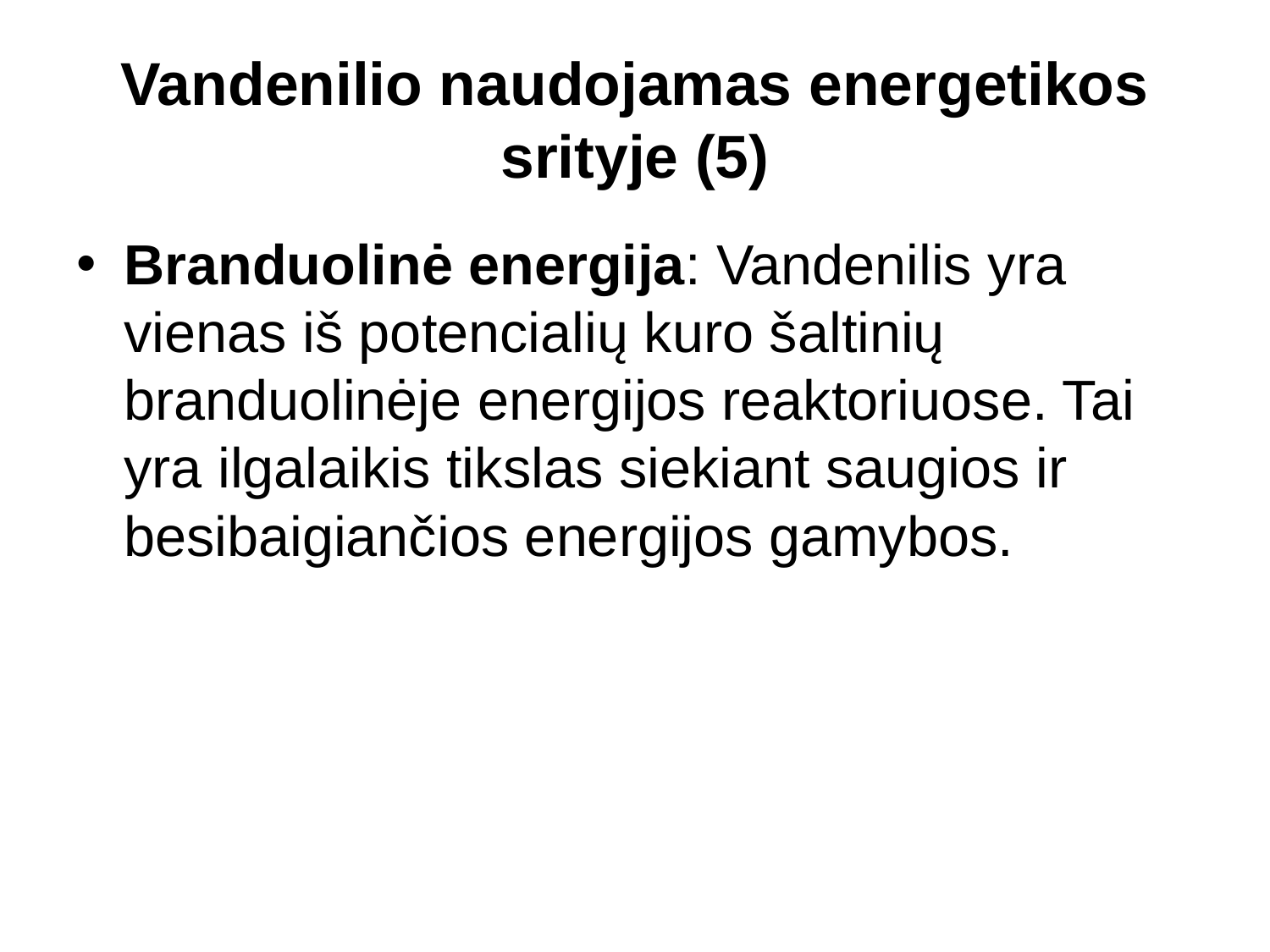

# Vandenilio naudojamas energetikos srityje (5)
Branduolinė energija: Vandenilis yra vienas iš potencialių kuro šaltinių branduolinėje energijos reaktoriuose. Tai yra ilgalaikis tikslas siekiant saugios ir besibaigiančios energijos gamybos.